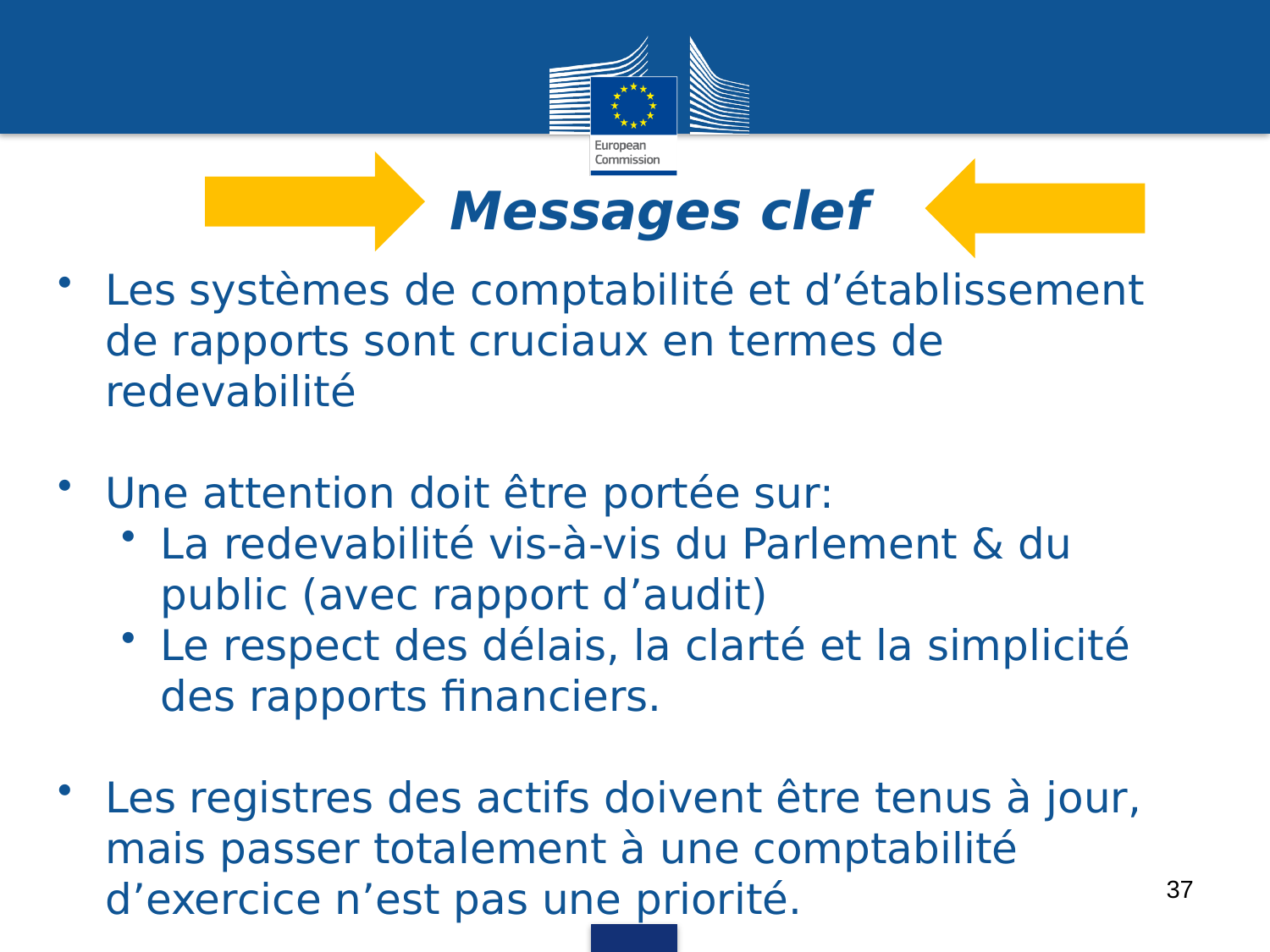

# Messages clef

Les systèmes de comptabilité et d’établissement de rapports sont cruciaux en termes de redevabilité

Une attention doit être portée sur:
La redevabilité vis-à-vis du Parlement & du public (avec rapport d’audit)
Le respect des délais, la clarté et la simplicité des rapports financiers.

Les registres des actifs doivent être tenus à jour, mais passer totalement à une comptabilité d’exercice n’est pas une priorité.
37